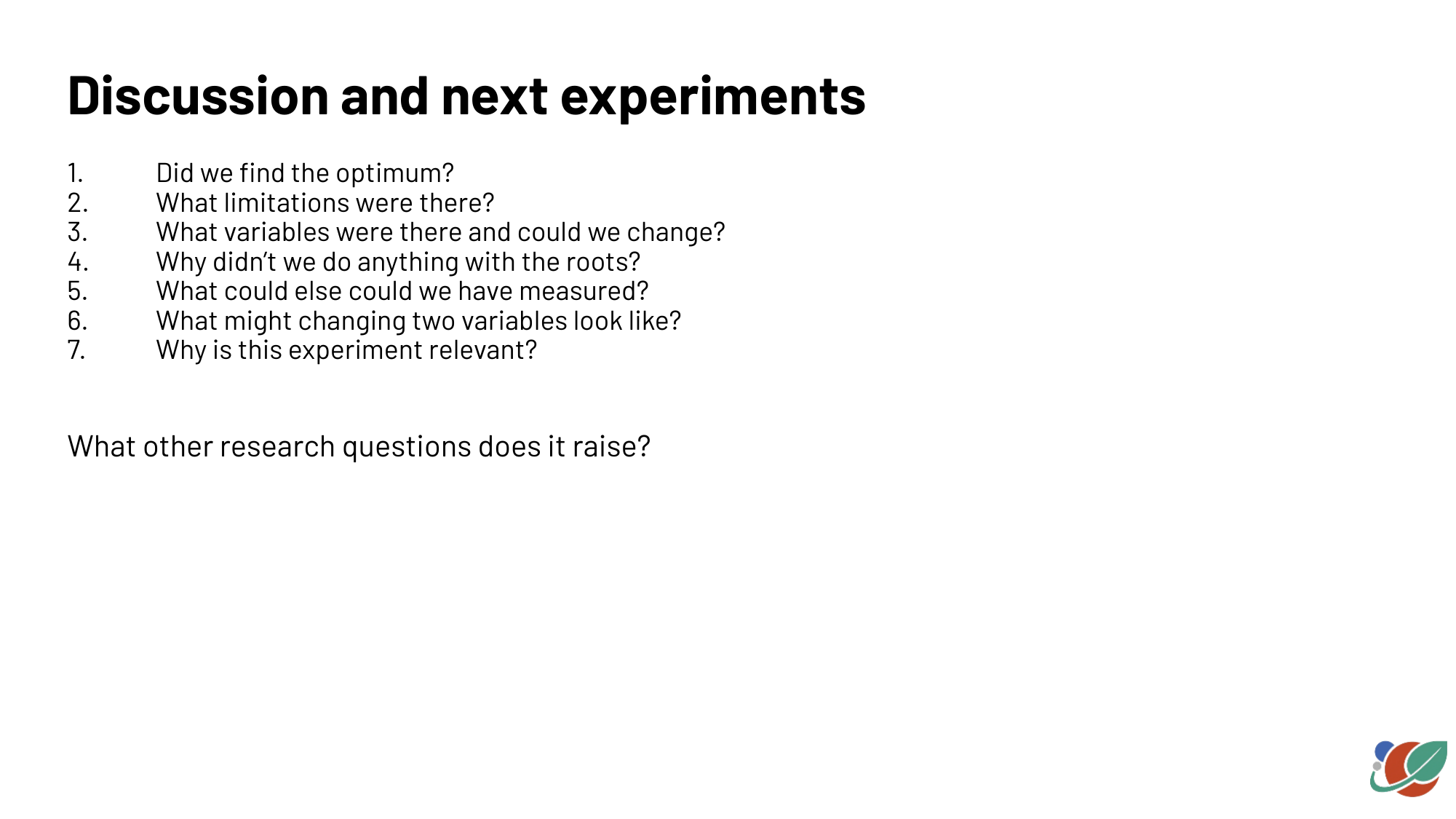

Discussion and next experiments

Did we find the optimum?
What limitations were there?
What variables were there and could we change?
Why didn’t we do anything with the roots?
What could else could we have measured?
What might changing two variables look like?
Why is this experiment relevant?

What other research questions does it raise?